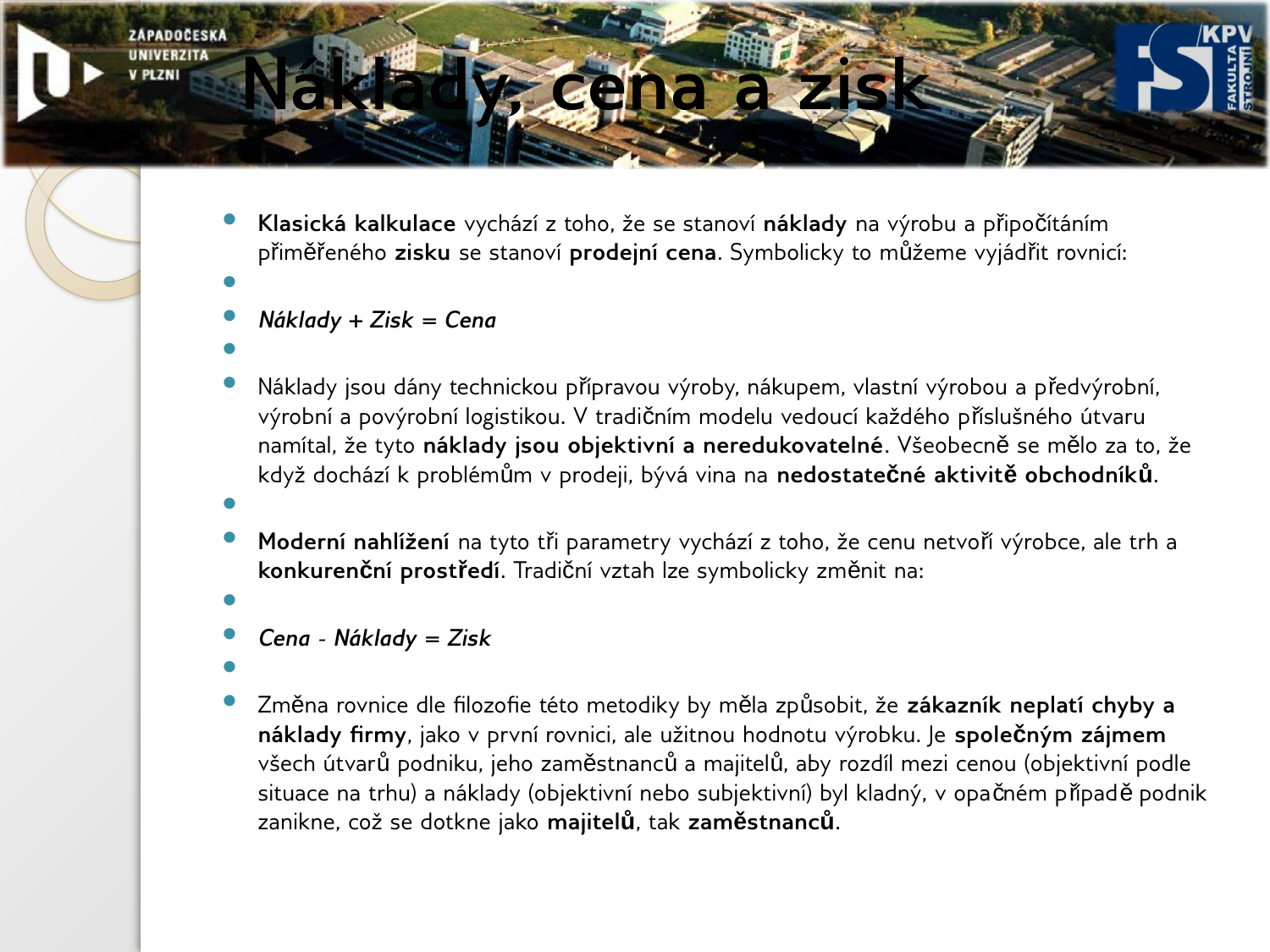

# Náklady, cena a zisk
Klasická kalkulace vychází z toho, že se stanoví náklady na výrobu a připočítáním přiměřeného zisku se stanoví prodejní cena. Symbolicky to můžeme vyjádřit rovnicí:

Náklady + Zisk = Cena

Náklady jsou dány technickou přípravou výroby, nákupem, vlastní výrobou a předvýrobní, výrobní a povýrobní logistikou. V tradičním modelu vedoucí každého příslušného útvaru namítal, že tyto náklady jsou objektivní a neredukovatelné. Všeobecně se mělo za to, že když dochází k problémům v prodeji, bývá vina na nedostatečné aktivitě obchodníků.

Moderní nahlížení na tyto tři parametry vychází z toho, že cenu netvoří výrobce, ale trh a konkurenční prostředí. Tradiční vztah lze symbolicky změnit na:

Cena - Náklady = Zisk

Změna rovnice dle filozofie této metodiky by měla způsobit, že zákazník neplatí chyby a náklady firmy, jako v první rovnici, ale užitnou hodnotu výrobku. Je společným zájmem všech útvarů podniku, jeho zaměstnanců a majitelů, aby rozdíl mezi cenou (objektivní podle situace na trhu) a náklady (objektivní nebo subjektivní) byl kladný, v opačném případě podnik zanikne, což se dotkne jako majitelů, tak zaměstnanců.